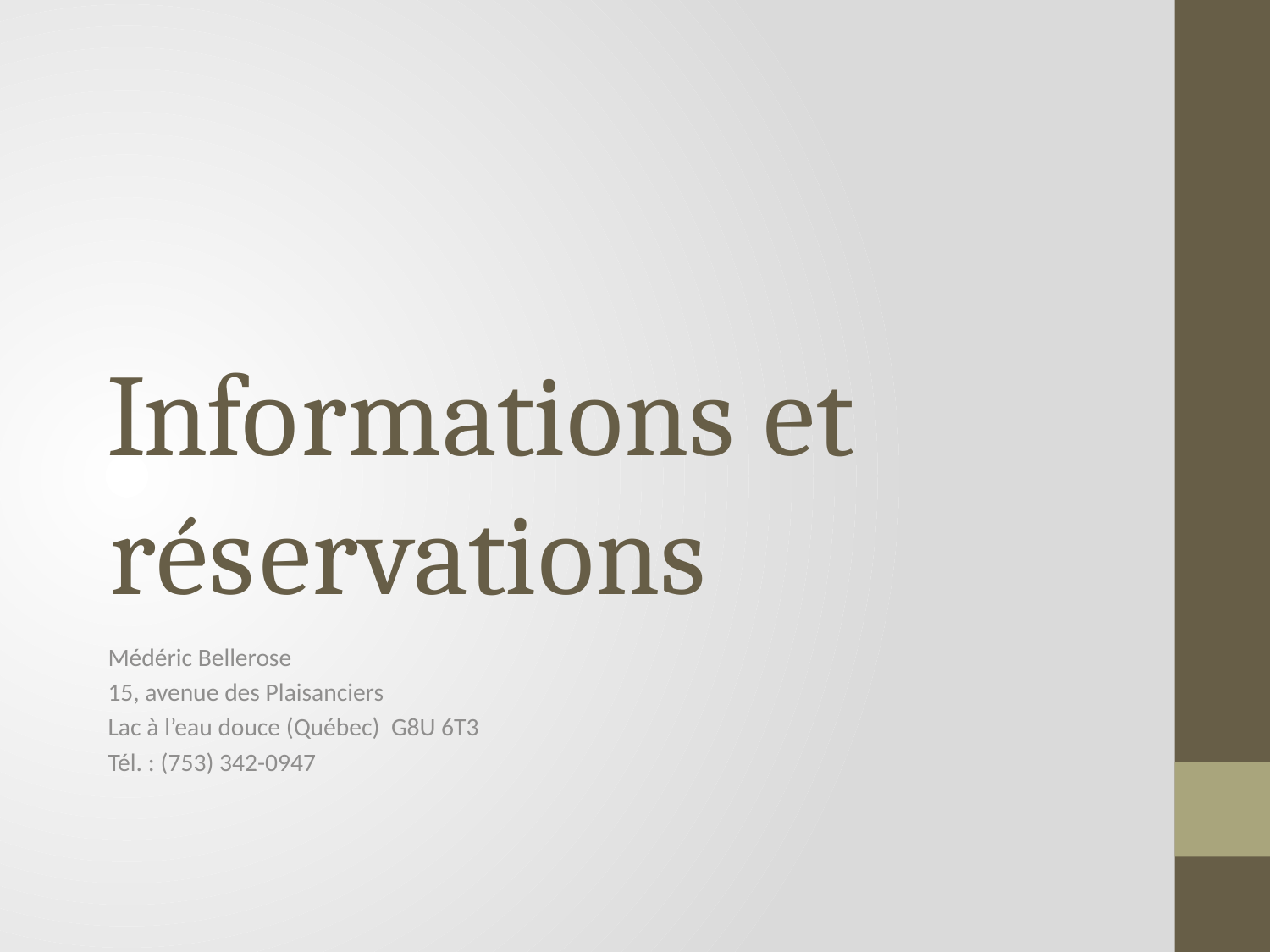

# Informations et réservations
Médéric Bellerose
15, avenue des Plaisanciers
Lac à l’eau douce (Québec)  G8U 6T3
Tél. : (753) 342-0947